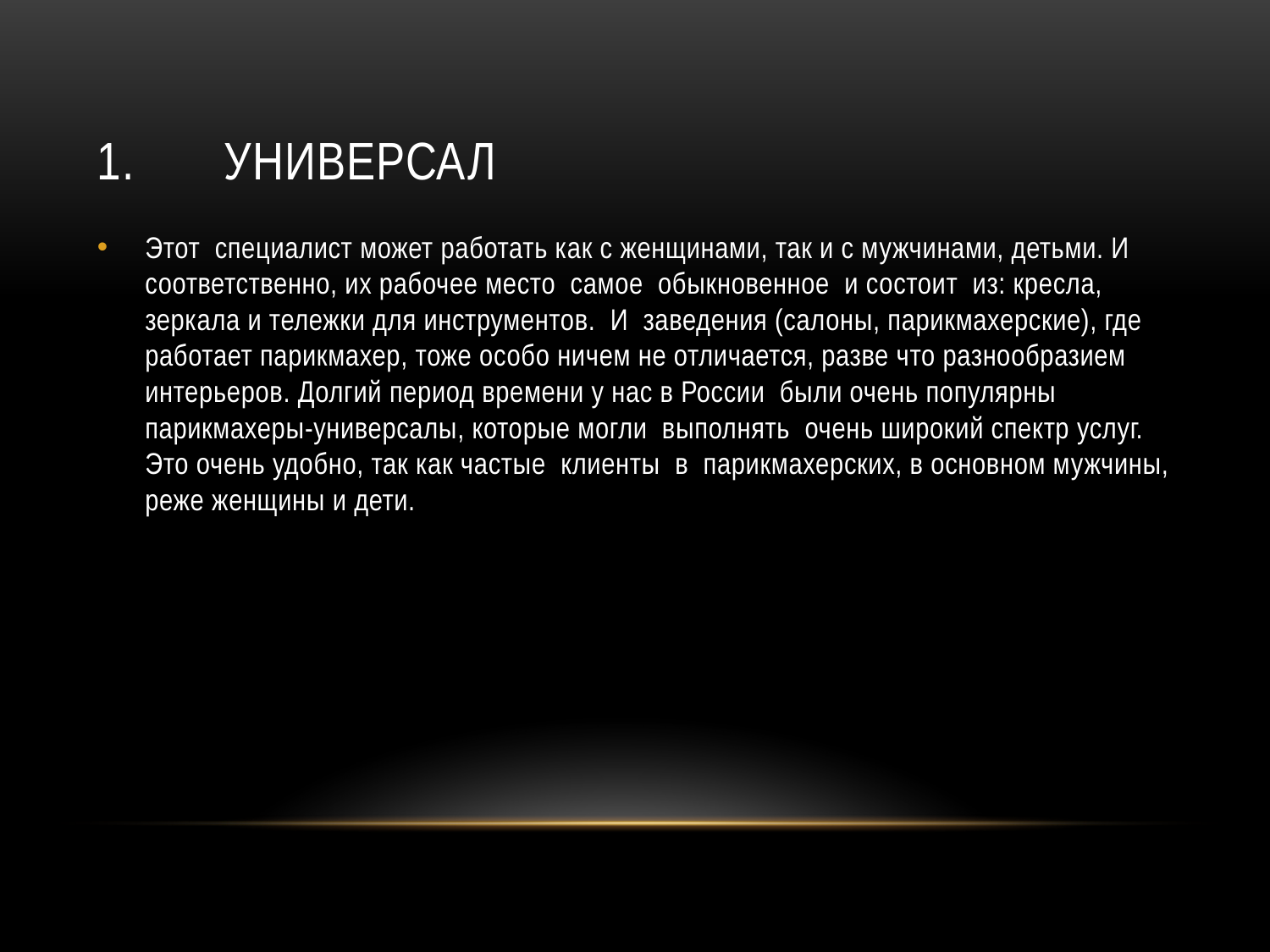

# 1.	Универсал
Этот  специалист может работать как с женщинами, так и с мужчинами, детьми. И соответственно, их рабочее место  самое  обыкновенное  и состоит  из: кресла, зеркала и тележки для инструментов.  И  заведения (салоны, парикмахерские), где работает парикмахер, тоже особо ничем не отличается, разве что разнообразием интерьеров. Долгий период времени у нас в России  были очень популярны парикмахеры-универсалы, которые могли  выполнять  очень широкий спектр услуг. Это очень удобно, так как частые  клиенты  в  парикмахерских, в основном мужчины, реже женщины и дети.